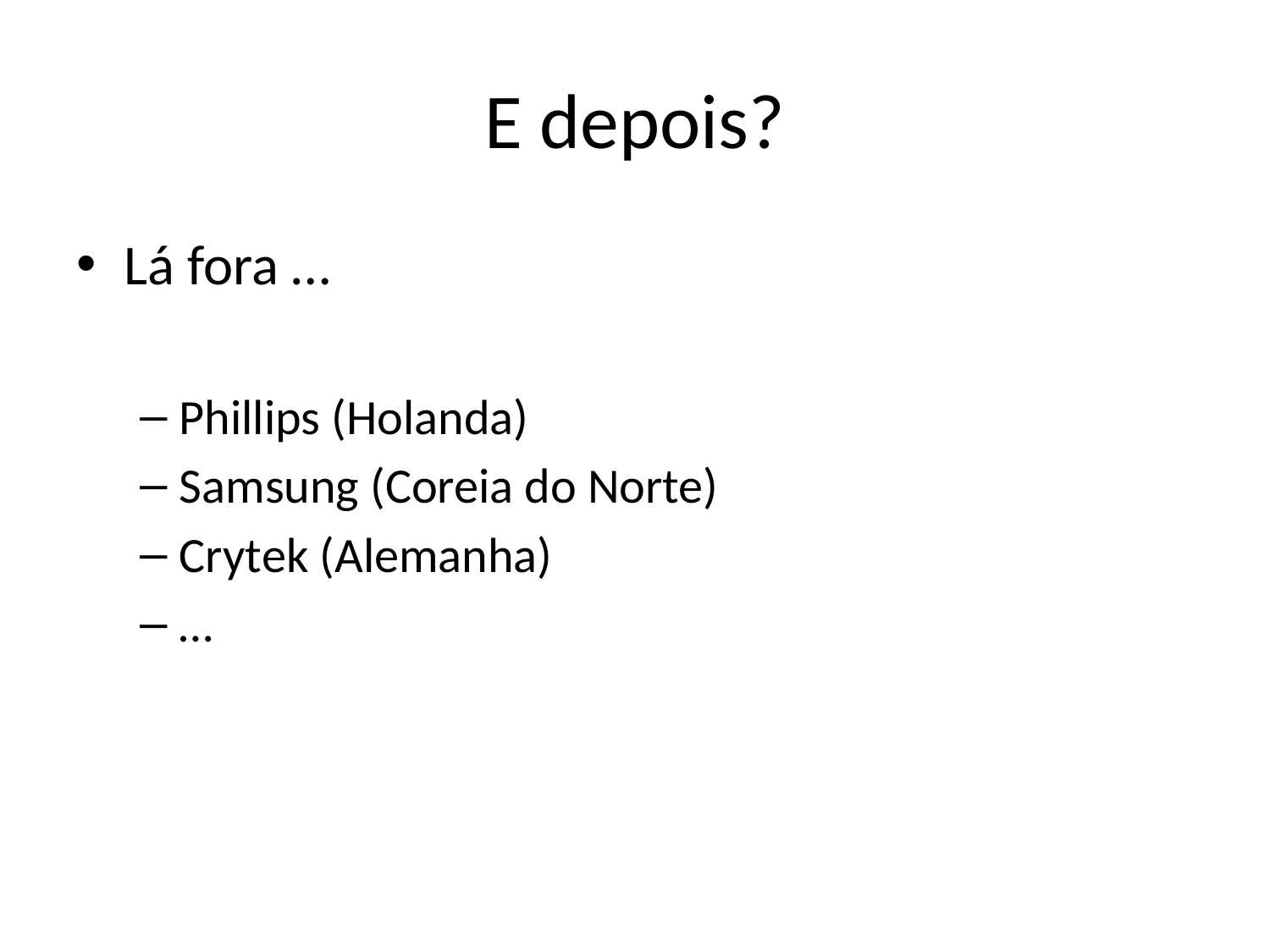

# E depois?
Lá fora …

Phillips (Holanda)
Samsung (Coreia do Norte)
Crytek (Alemanha)
…